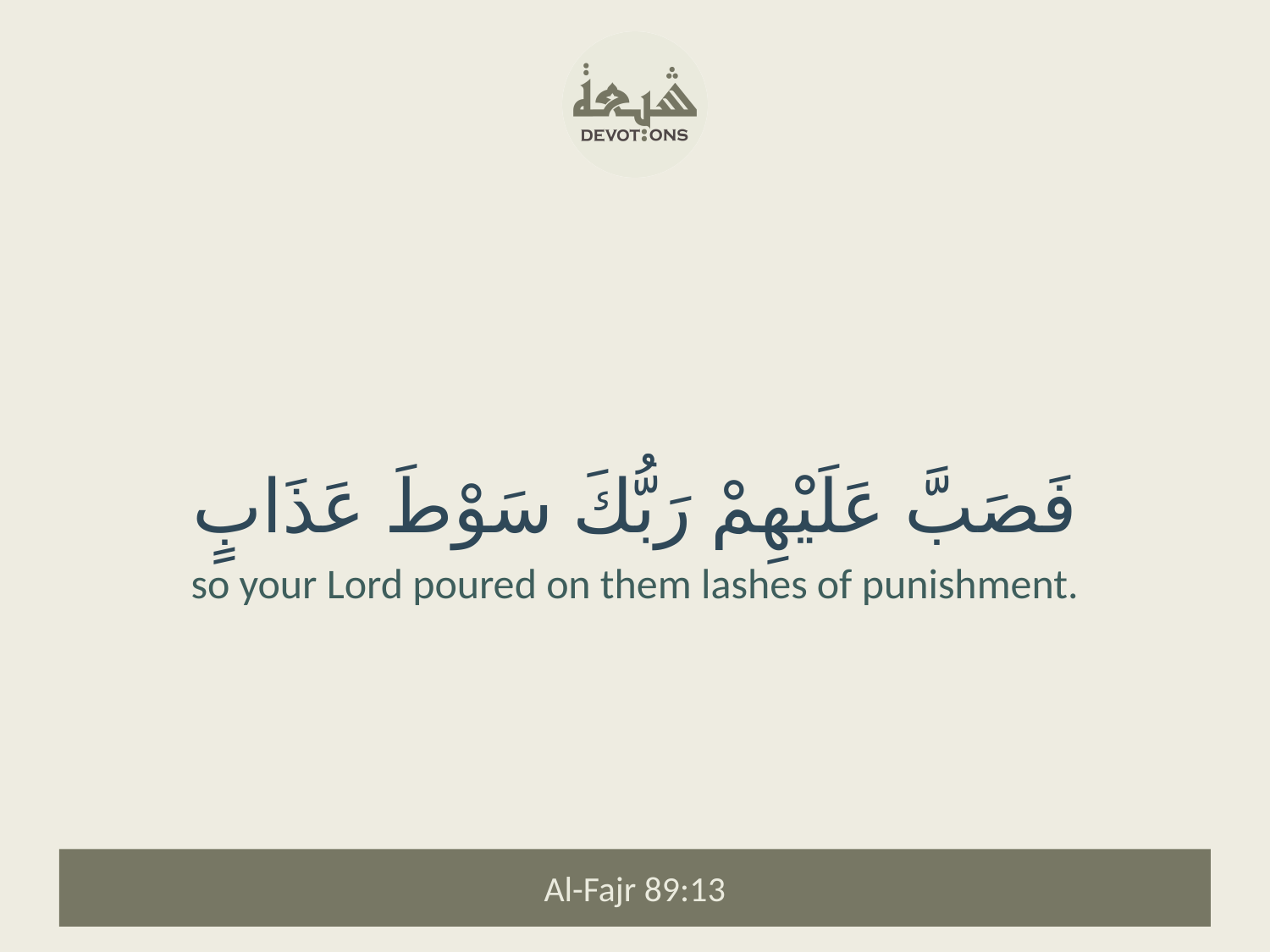

فَصَبَّ عَلَيْهِمْ رَبُّكَ سَوْطَ عَذَابٍ
so your Lord poured on them lashes of punishment.
Al-Fajr 89:13